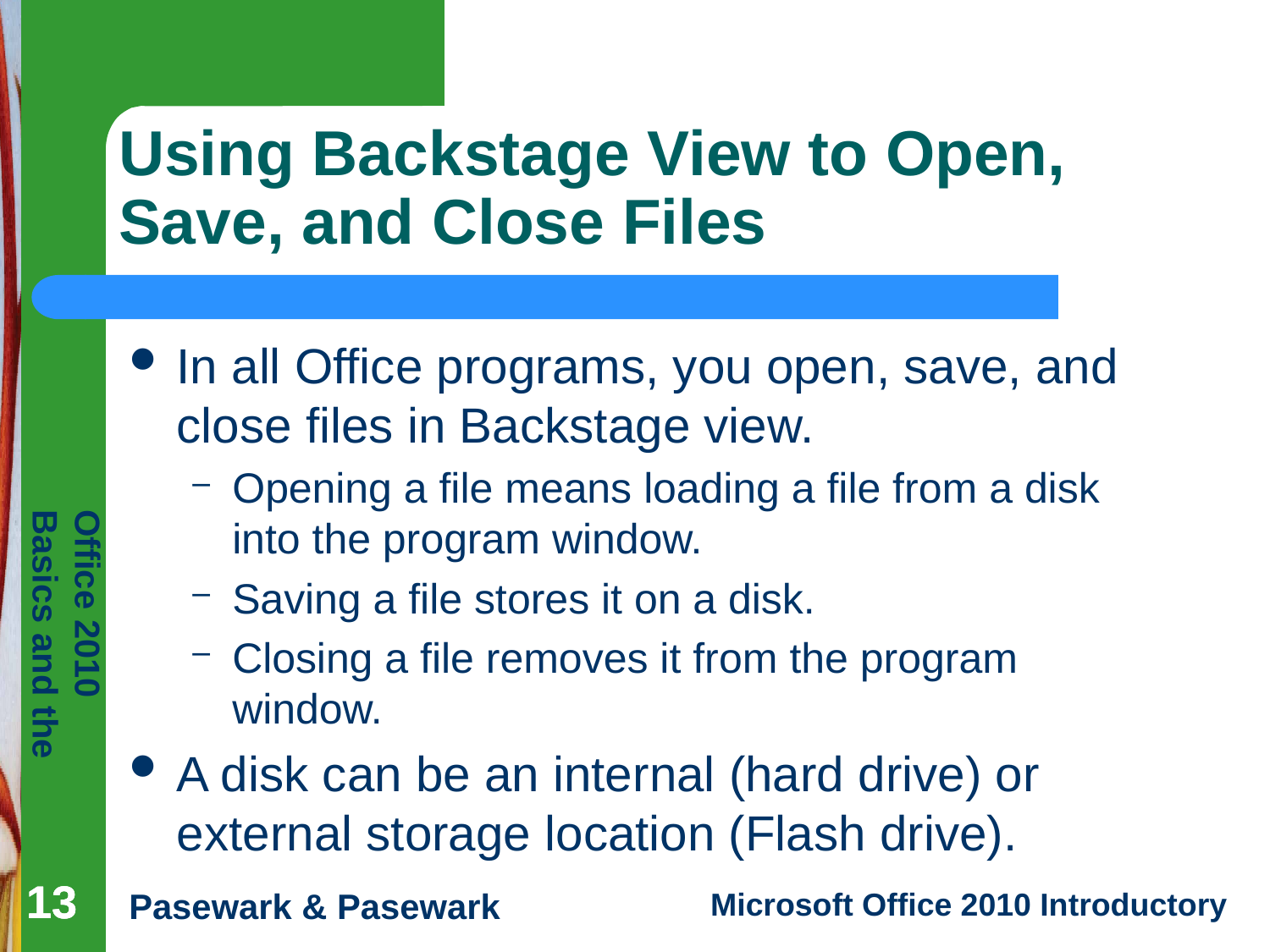

# Using Backstage View to Open, Save, and Close Files
In all Office programs, you open, save, and close files in Backstage view.
Opening a file means loading a file from a disk into the program window.
Saving a file stores it on a disk.
Closing a file removes it from the program window.
A disk can be an internal (hard drive) or external storage location (Flash drive).
13
13
13